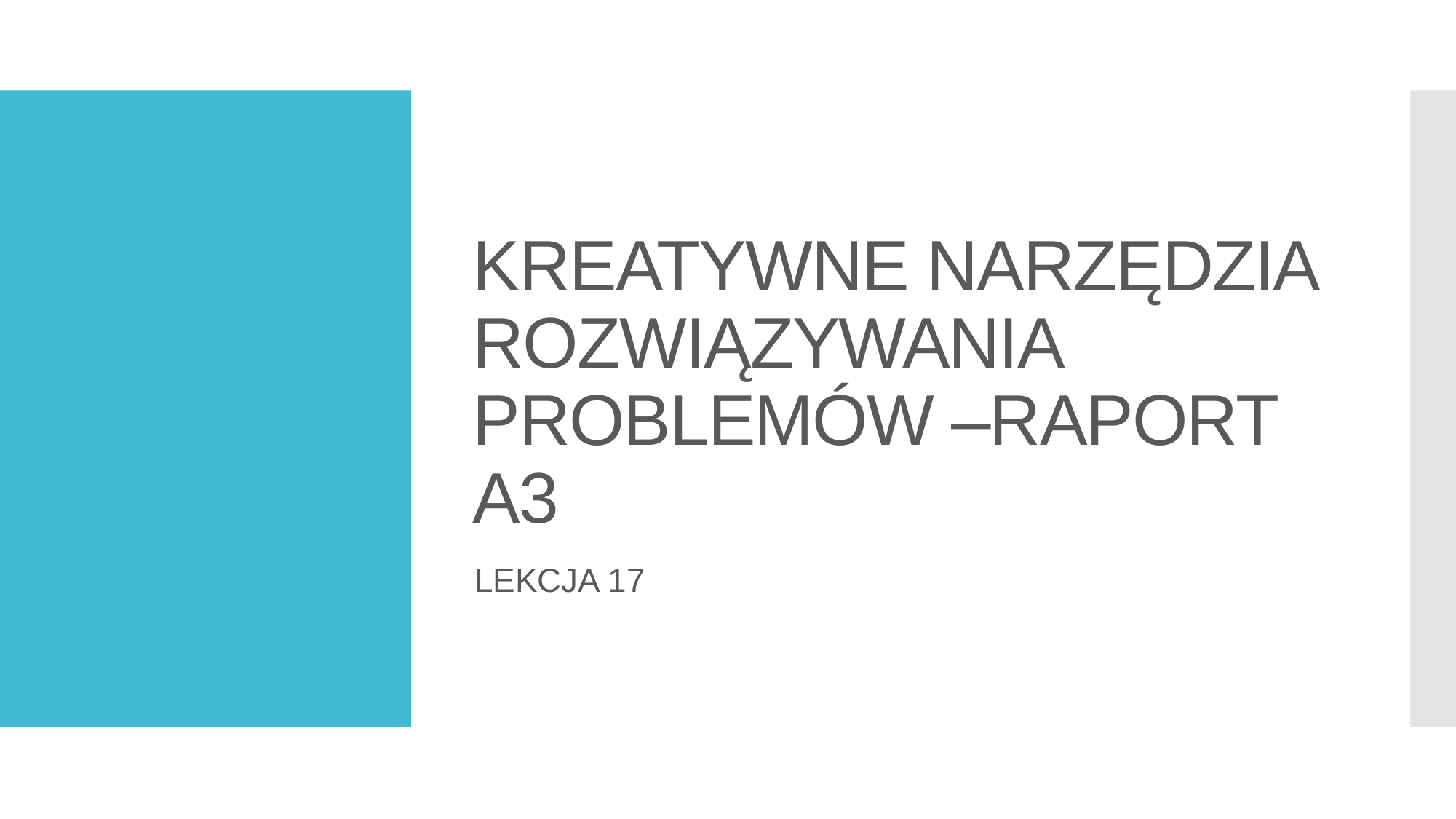

# KREATYWNE NARZĘDZIA ROZWIĄZYWANIA PROBLEMÓW –RAPORT A3
LEKCJA 17